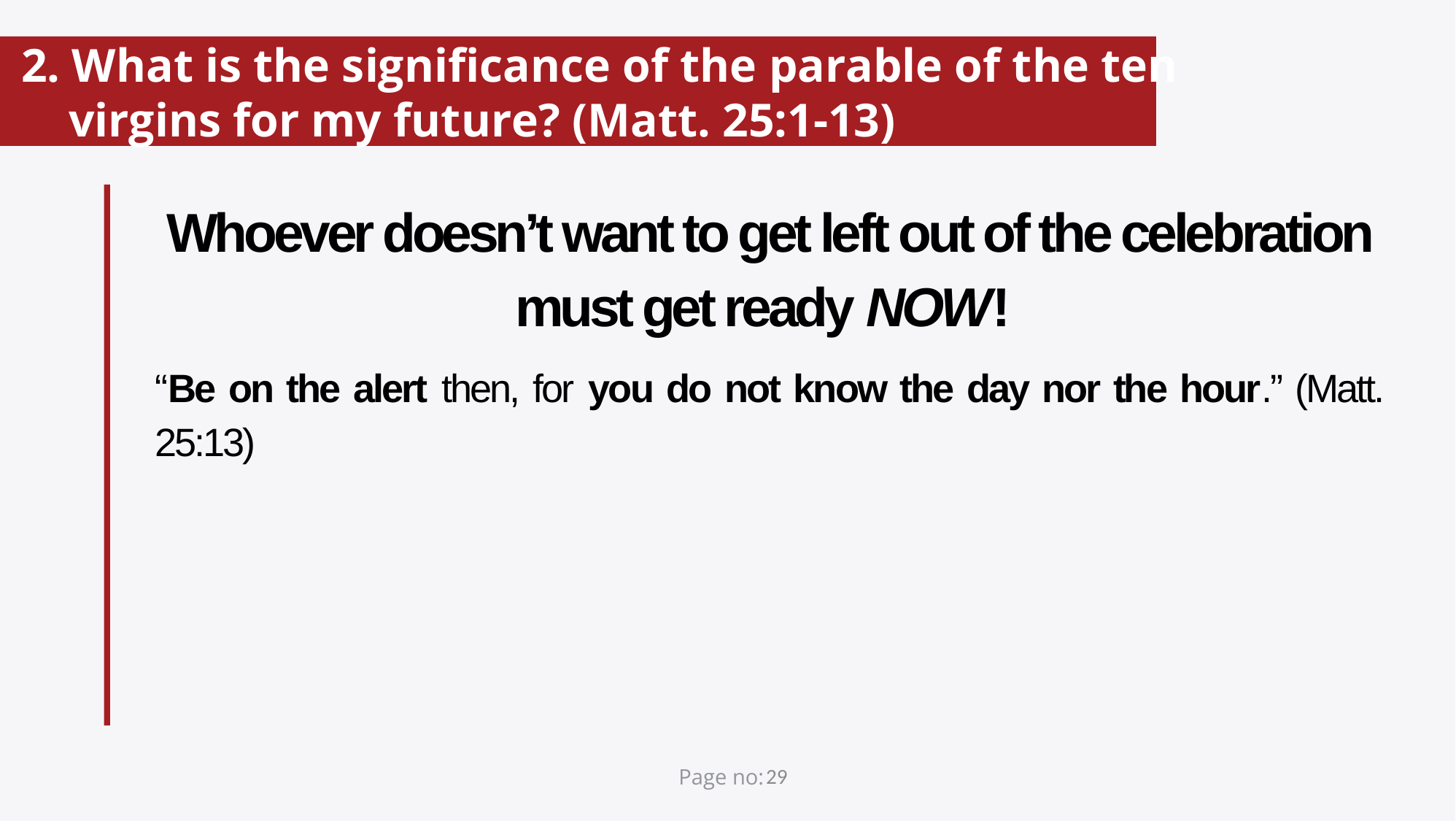

# 2. What is the significance of the parable of the ten virgins for my future? (Matt. 25:1-13)
Whoever doesn’t want to get left out of the celebration must get ready NOW!
“Be on the alert then, for you do not know the day nor the hour.” (Matt. 25:13)